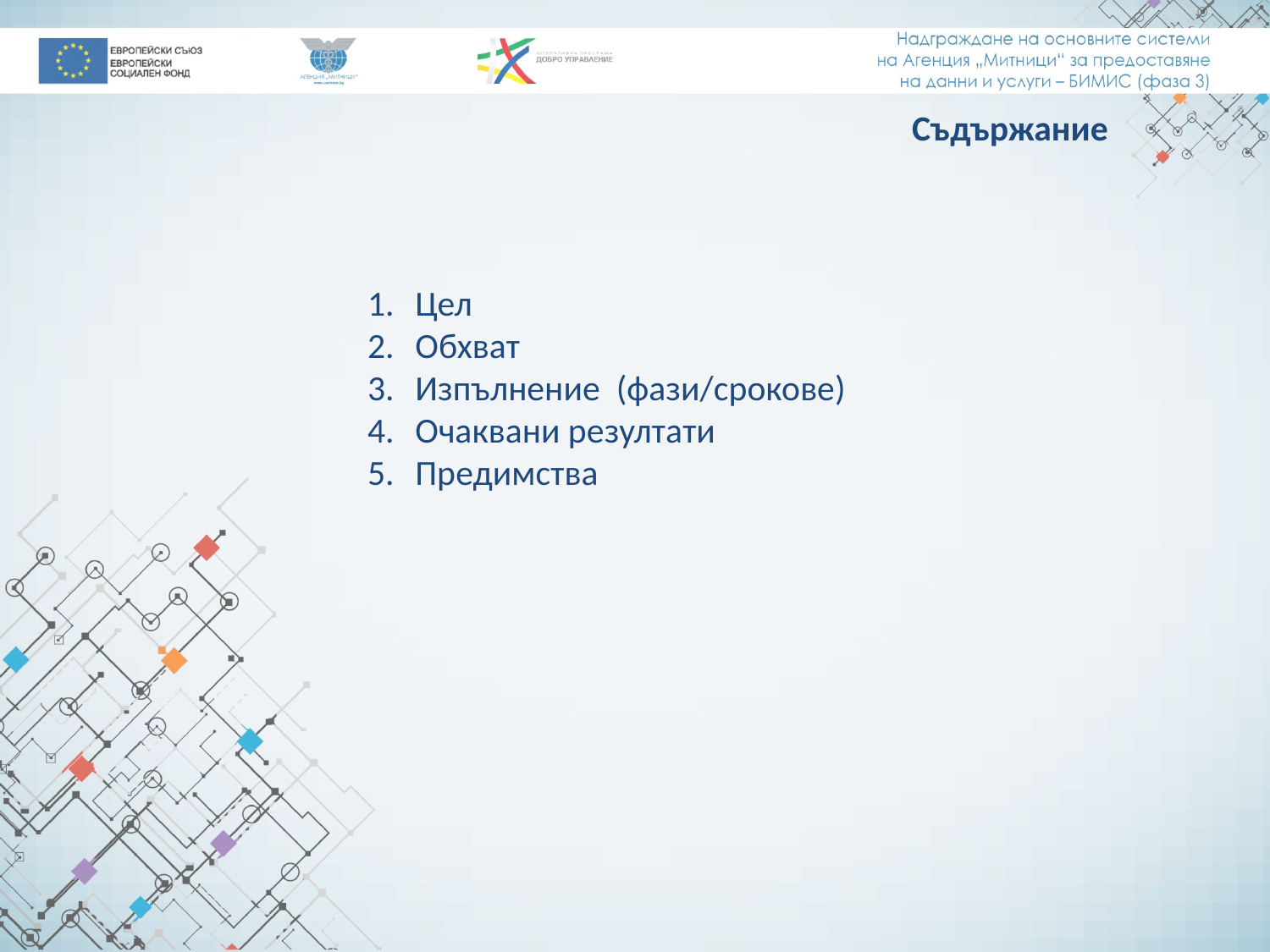

Съдържание

Цел
Обхват
Изпълнение  (фази/срокове)
Очаквани резултати
Предимства